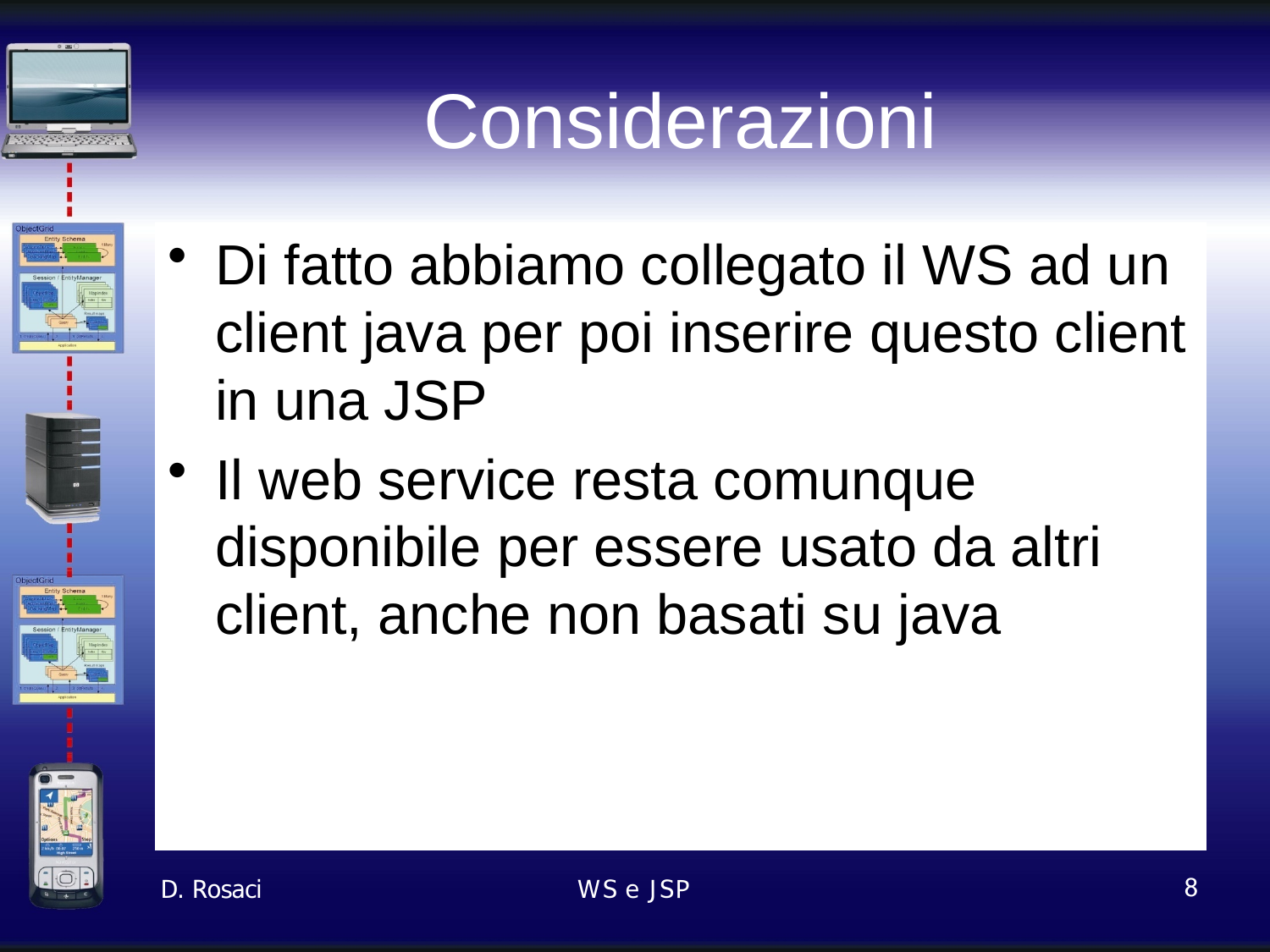

# Considerazioni
Di fatto abbiamo collegato il WS ad un client java per poi inserire questo client in una JSP
Il web service resta comunque disponibile per essere usato da altri client, anche non basati su java
D. Rosaci
WS e JSP